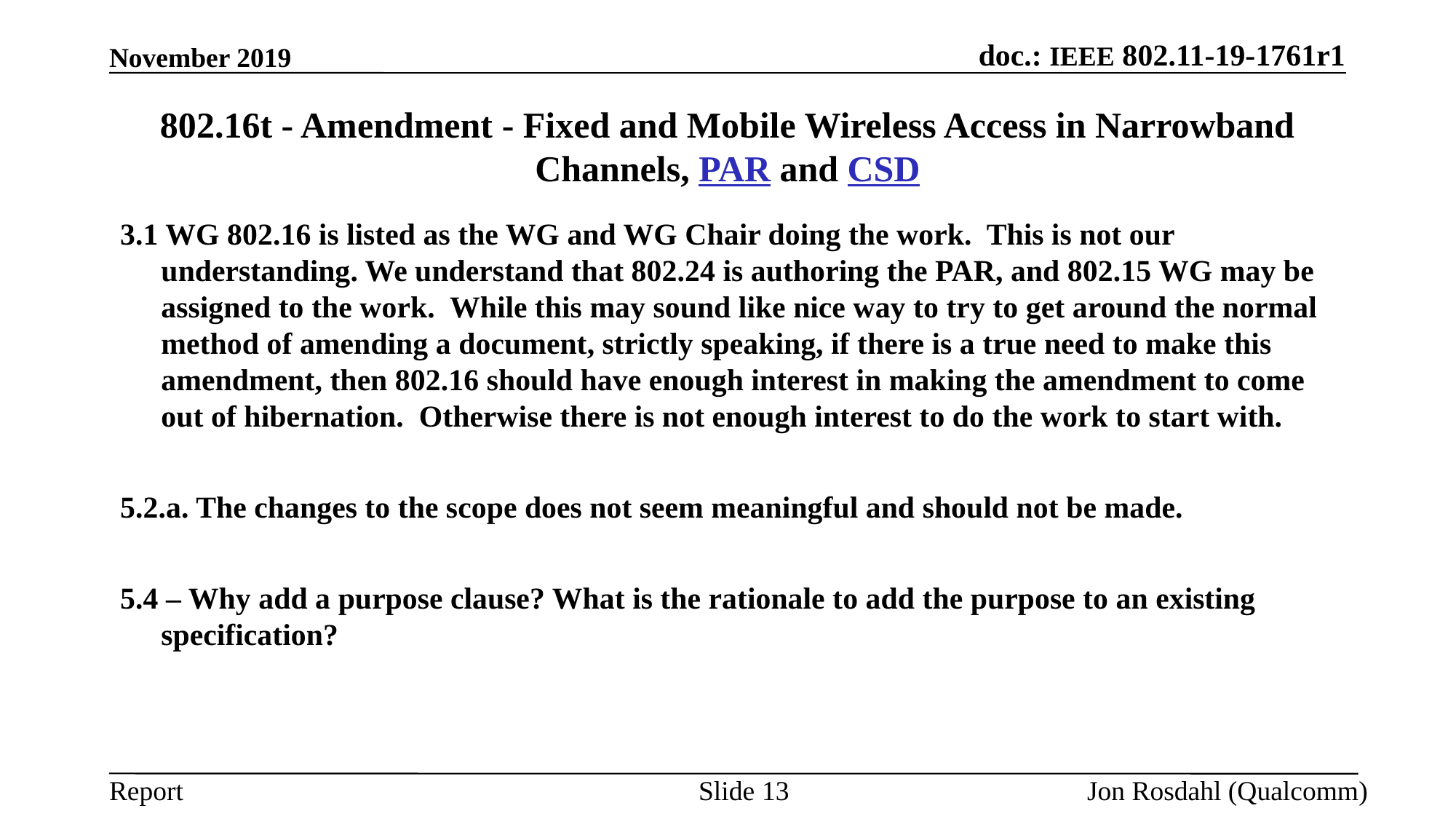

November 2019
# 802.16t - Amendment - Fixed and Mobile Wireless Access in Narrowband Channels, PAR and CSD
3.1 WG 802.16 is listed as the WG and WG Chair doing the work.  This is not our understanding. We understand that 802.24 is authoring the PAR, and 802.15 WG may be assigned to the work.  While this may sound like nice way to try to get around the normal method of amending a document, strictly speaking, if there is a true need to make this amendment, then 802.16 should have enough interest in making the amendment to come out of hibernation.  Otherwise there is not enough interest to do the work to start with.

5.2.a. The changes to the scope does not seem meaningful and should not be made.

5.4 – Why add a purpose clause? What is the rationale to add the purpose to an existing specification?

Slide 13
Jon Rosdahl (Qualcomm)